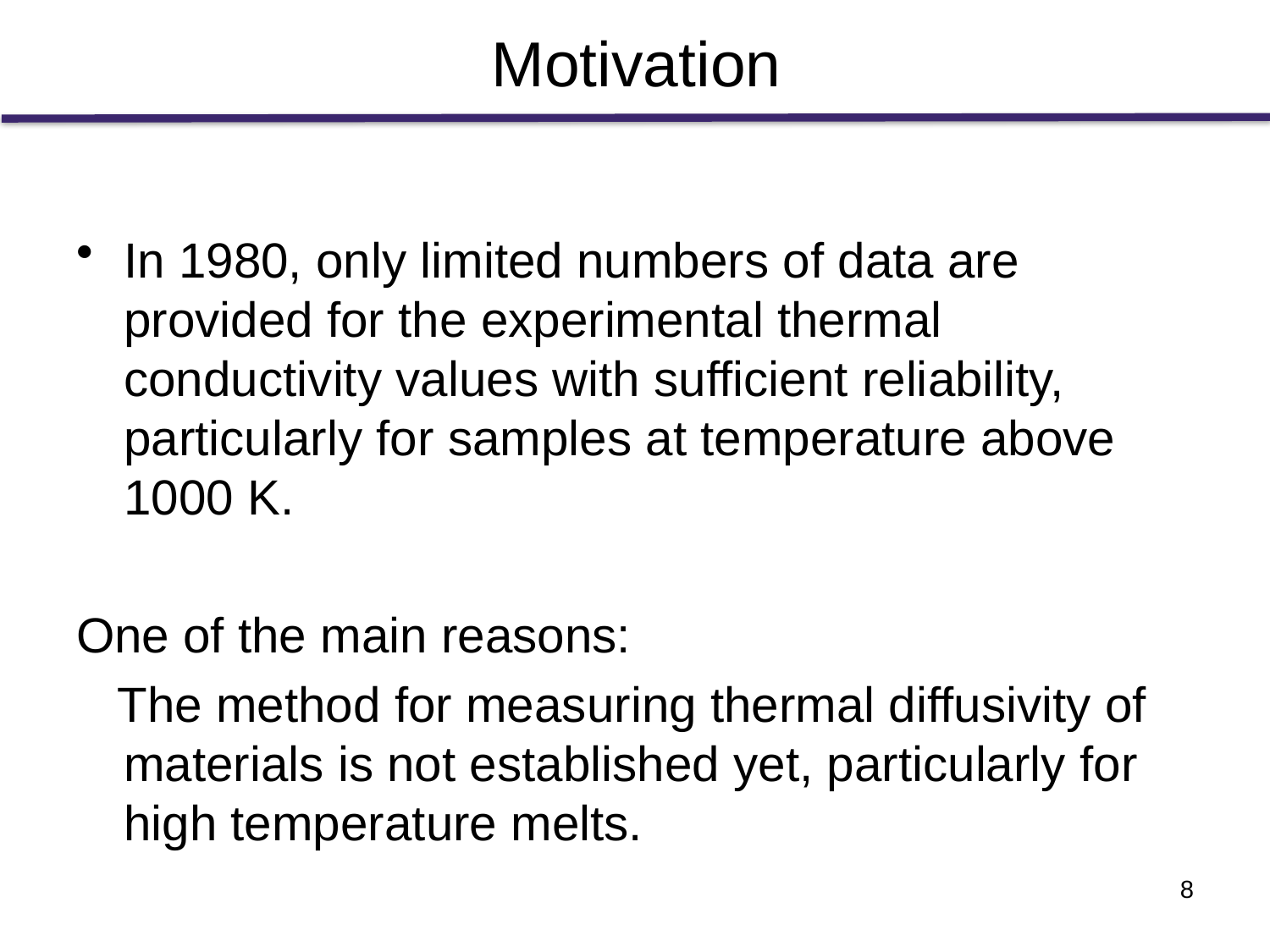

# Motivation
In 1980, only limited numbers of data are provided for the experimental thermal conductivity values with sufficient reliability, particularly for samples at temperature above 1000 K.

One of the main reasons:
   The method for measuring thermal diffusivity of materials is not established yet, particularly for high temperature melts.
8